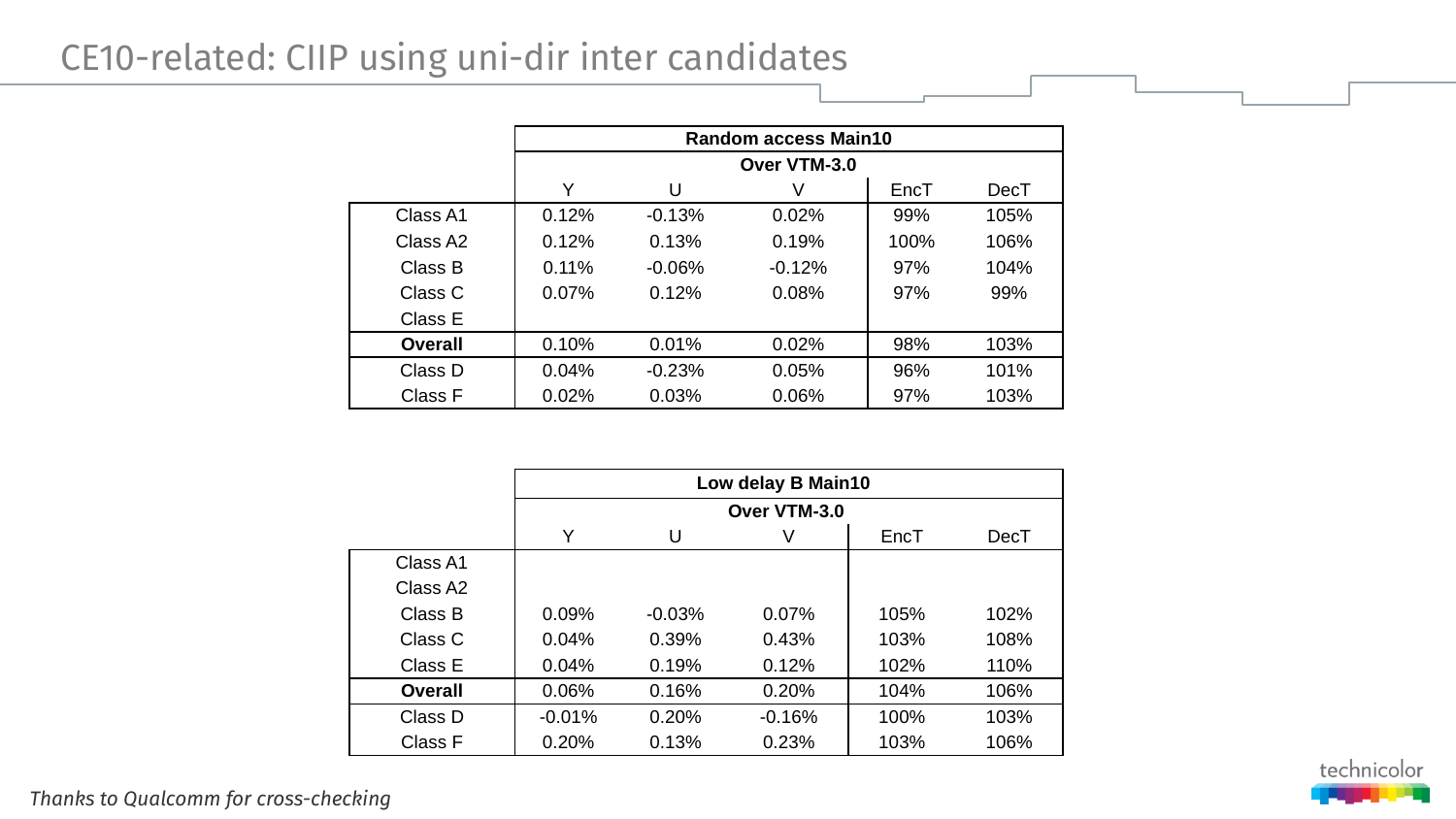

# CE10-related: CIIP using uni-dir inter candidates
|  | Random access Main10 |  |  |  |  |
| --- | --- | --- | --- | --- | --- |
|  |  |  | Over VTM-3.0 |  |  |
|  | Y | U | V | EncT | DecT |
| Class A1 | 0.12% | -0.13% | 0.02% | 99% | 105% |
| Class A2 | 0.12% | 0.13% | 0.19% | 100% | 106% |
| Class B | 0.11% | -0.06% | -0.12% | 97% | 104% |
| Class C | 0.07% | 0.12% | 0.08% | 97% | 99% |
| Class E |  |  |  |  |  |
| Overall | 0.10% | 0.01% | 0.02% | 98% | 103% |
| Class D | 0.04% | -0.23% | 0.05% | 96% | 101% |
| Class F | 0.02% | 0.03% | 0.06% | 97% | 103% |
|  | Low delay B Main10 |  |  |  |  |
| --- | --- | --- | --- | --- | --- |
|  | Over VTM-3.0 |  |  |  |  |
|  | Y | U | V | EncT | DecT |
| Class A1 |  |  |  |  |  |
| Class A2 |  |  |  |  |  |
| Class B | 0.09% | -0.03% | 0.07% | 105% | 102% |
| Class C | 0.04% | 0.39% | 0.43% | 103% | 108% |
| Class E | 0.04% | 0.19% | 0.12% | 102% | 110% |
| Overall | 0.06% | 0.16% | 0.20% | 104% | 106% |
| Class D | -0.01% | 0.20% | -0.16% | 100% | 103% |
| Class F | 0.20% | 0.13% | 0.23% | 103% | 106% |
Thanks to Qualcomm for cross-checking